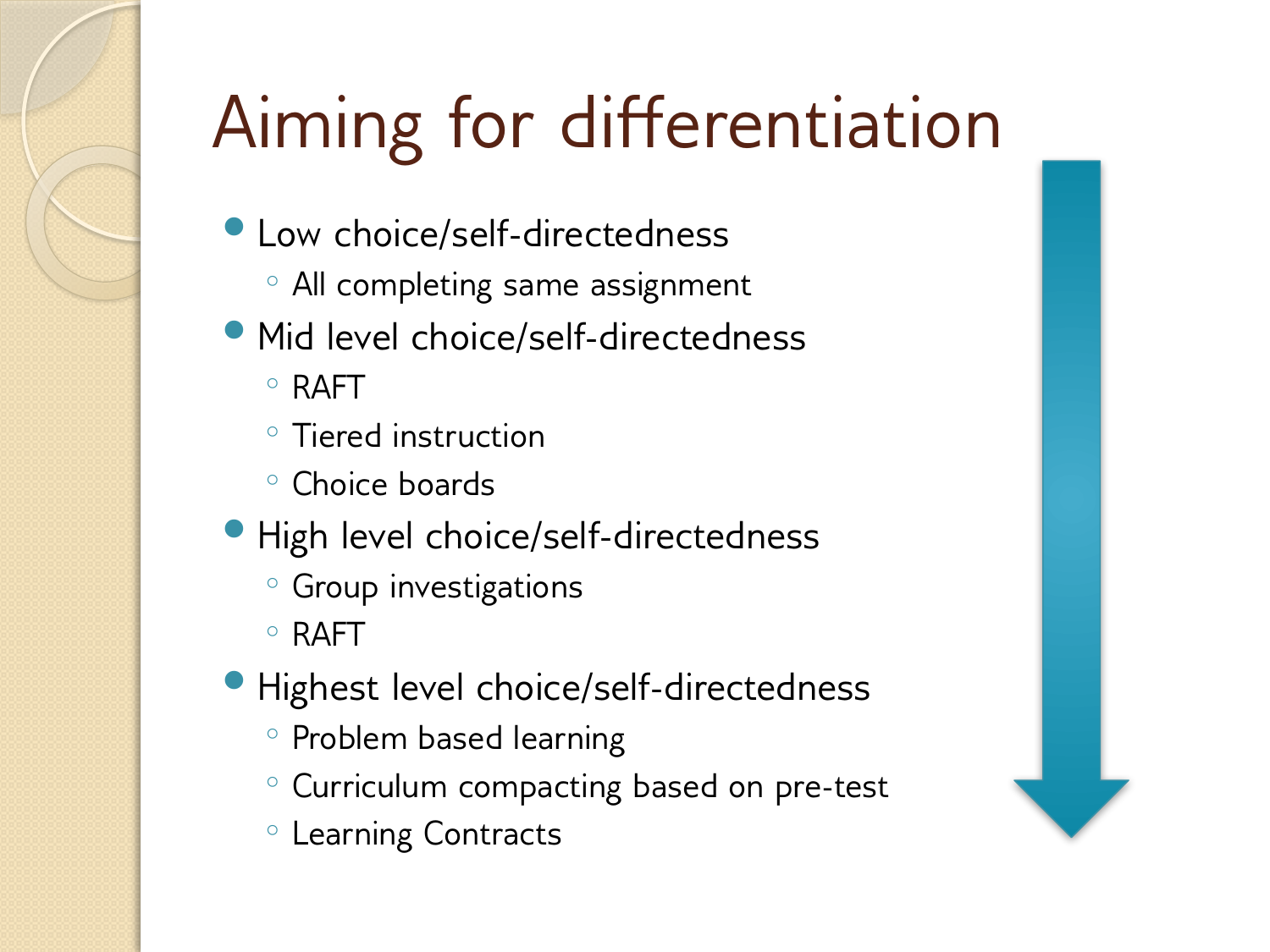

# Aiming for differentiation

Low choice/self-directedness
All completing same assignment
Mid level choice/self-directedness
RAFT
Tiered instruction
Choice boards
High level choice/self-directedness
Group investigations
RAFT
Highest level choice/self-directedness
Problem based learning
Curriculum compacting based on pre-test
Learning Contracts